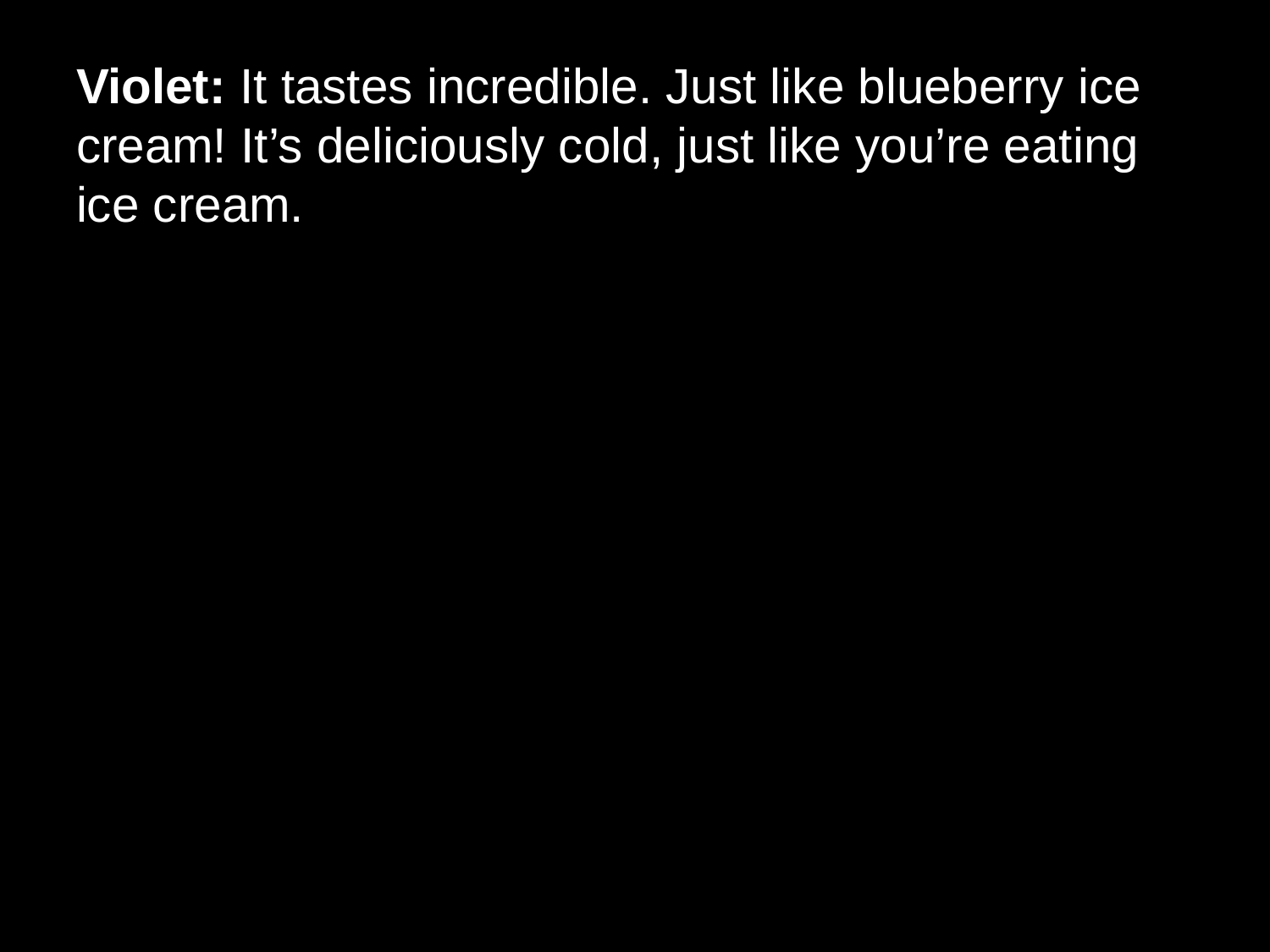

# Violet: It tastes incredible. Just like blueberry ice cream! It’s deliciously cold, just like you’re eating ice cream.